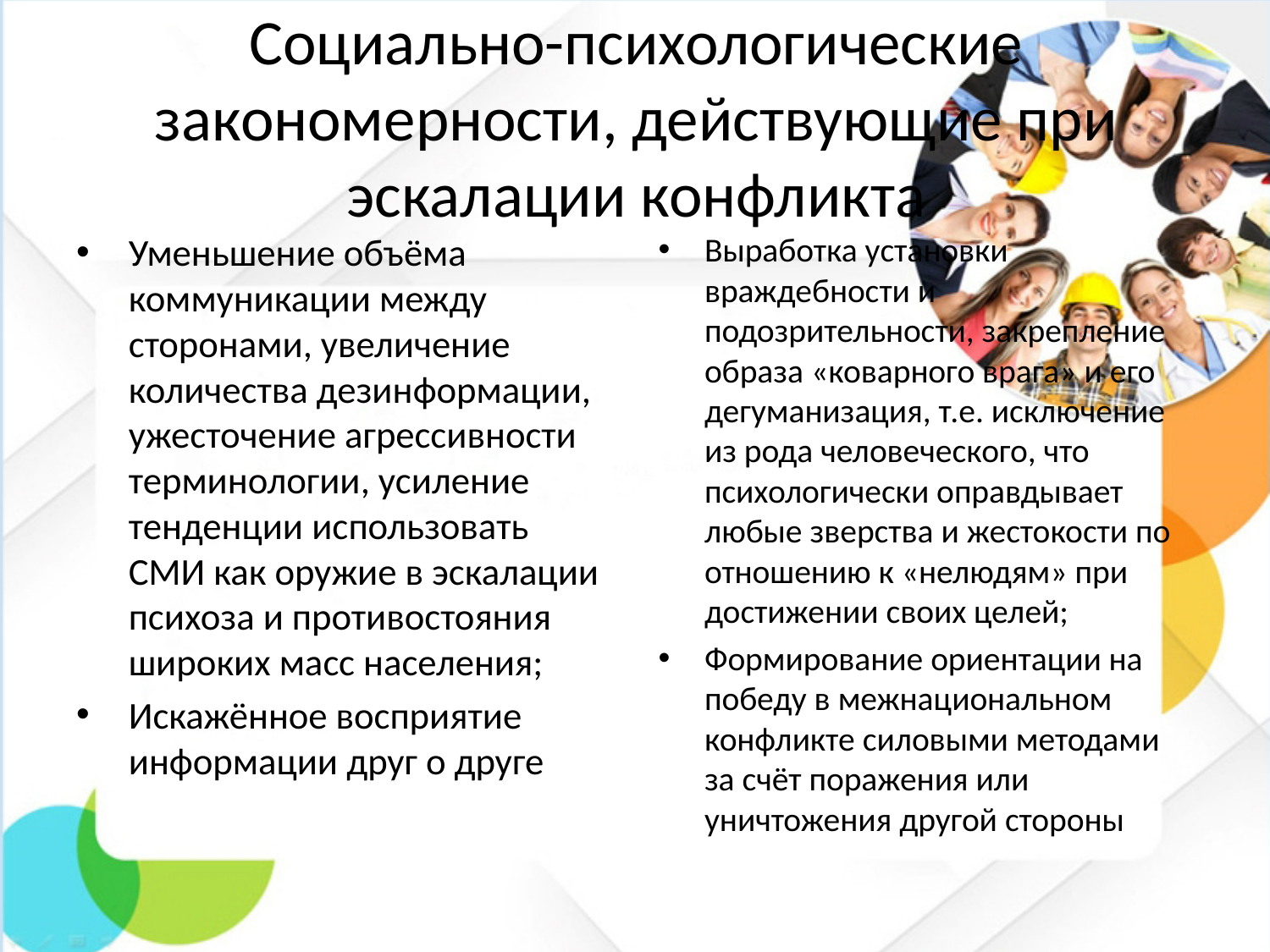

# Социально-психологические закономерности, действующие при эскалации конфликта
Уменьшение объёма коммуникации между сторонами, увеличение количества дезинформации, ужесточение агрессивности терминологии, усиление тенденции использовать СМИ как оружие в эскалации психоза и противостояния широких масс населения;
Искажённое восприятие информации друг о друге
Выработка установки враждебности и подозрительности, закрепление образа «коварного врага» и его дегуманизация, т.е. исключение из рода человеческого, что психологически оправдывает любые зверства и жестокости по отношению к «нелюдям» при достижении своих целей;
Формирование ориентации на победу в межнациональном конфликте силовыми методами за счёт поражения или уничтожения другой стороны